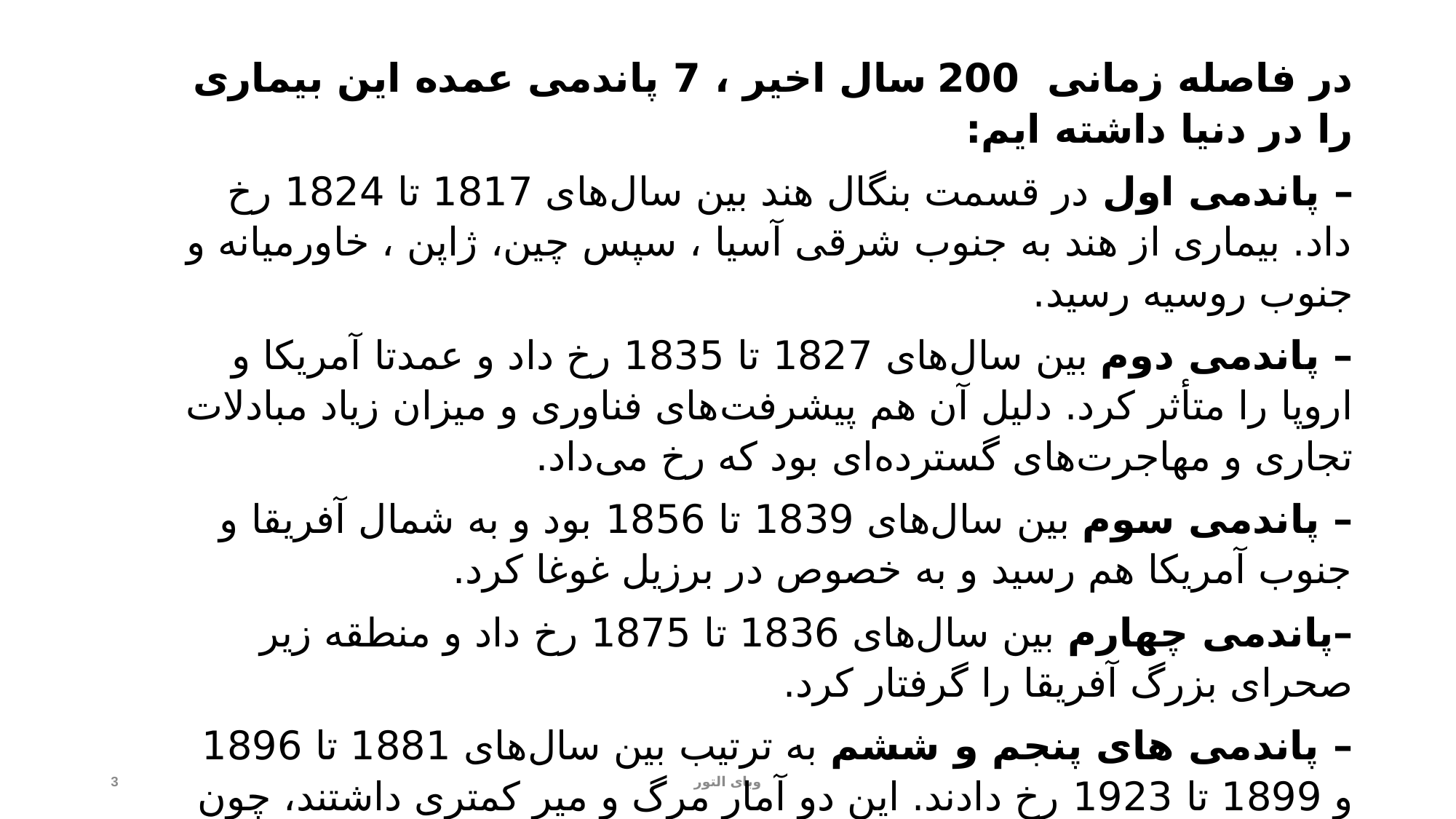

در فاصله زمانی  200 سال اخیر ، 7 پاندمی عمده این بیماری را در دنیا داشته ایم:
– پاندمی اول در قسمت بنگال هند بین سال‌های 1817 تا 1824 رخ داد. بیماری از هند به جنوب شرقی آسیا ، سپس چین، ژاپن ، خاورمیانه و جنوب روسیه رسید.
– پاندمی دوم بین سال‌های 1827 تا 1835 رخ داد و عمدتا آمریکا و اروپا را متأثر کرد. دلیل آن هم پیشرفت‌های فناوری و میزان زیاد مبادلات تجاری و مهاجرت‌های گسترده‌ای بود که رخ می‌داد.
– پاندمی سوم بین سال‌های 1839 تا 1856 بود و به شمال آفریقا و جنوب آمریکا هم رسید و به خصوص در برزیل غوغا کرد.
–پاندمی چهارم بین سال‌های 1836 تا 1875 رخ داد و منطقه زیر صحرای بزرگ آفریقا را گرفتار کرد.
– پاندمی های پنجم و ششم به ترتیب بین سال‌های 1881 تا 1896 و 1899 تا 1923 رخ دادند. این دو آمار مرگ و میر کمتری داشتند، چون در این زمان باکتری وبا کشف شده بود و راه پیشگیری از آن مشخص شده بود. اما متأسفانه در مصر، ایران، هند و فیلیپین وبا در همین زمان به طرز گسترده‌ای شایع شد و افراد زیادی به خاطر ابتلا به آن مردند.
3
وبای التور